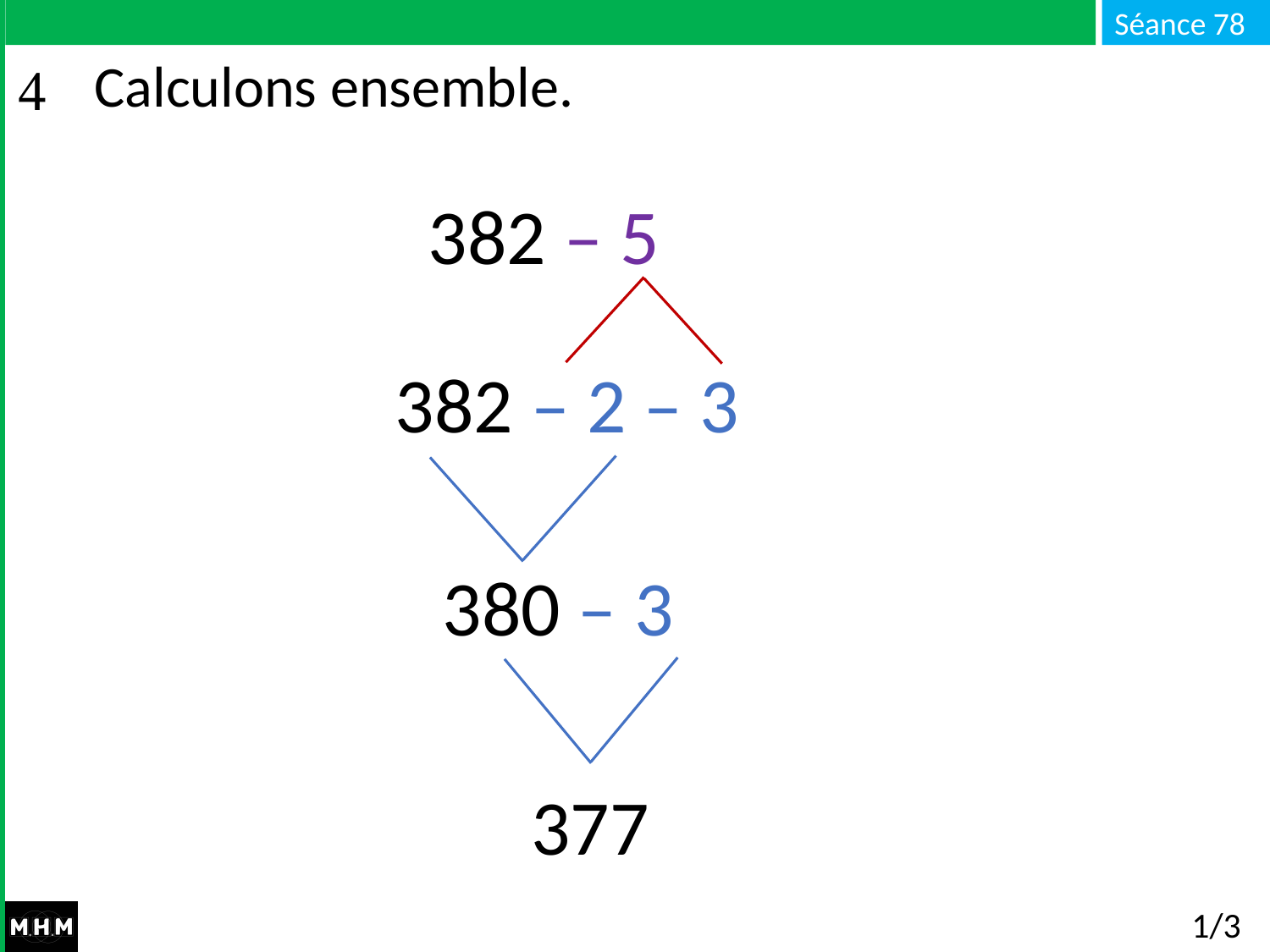

# Calculons ensemble.
382 – 5
382 – 2 – 3
380 – 3
377
1/3